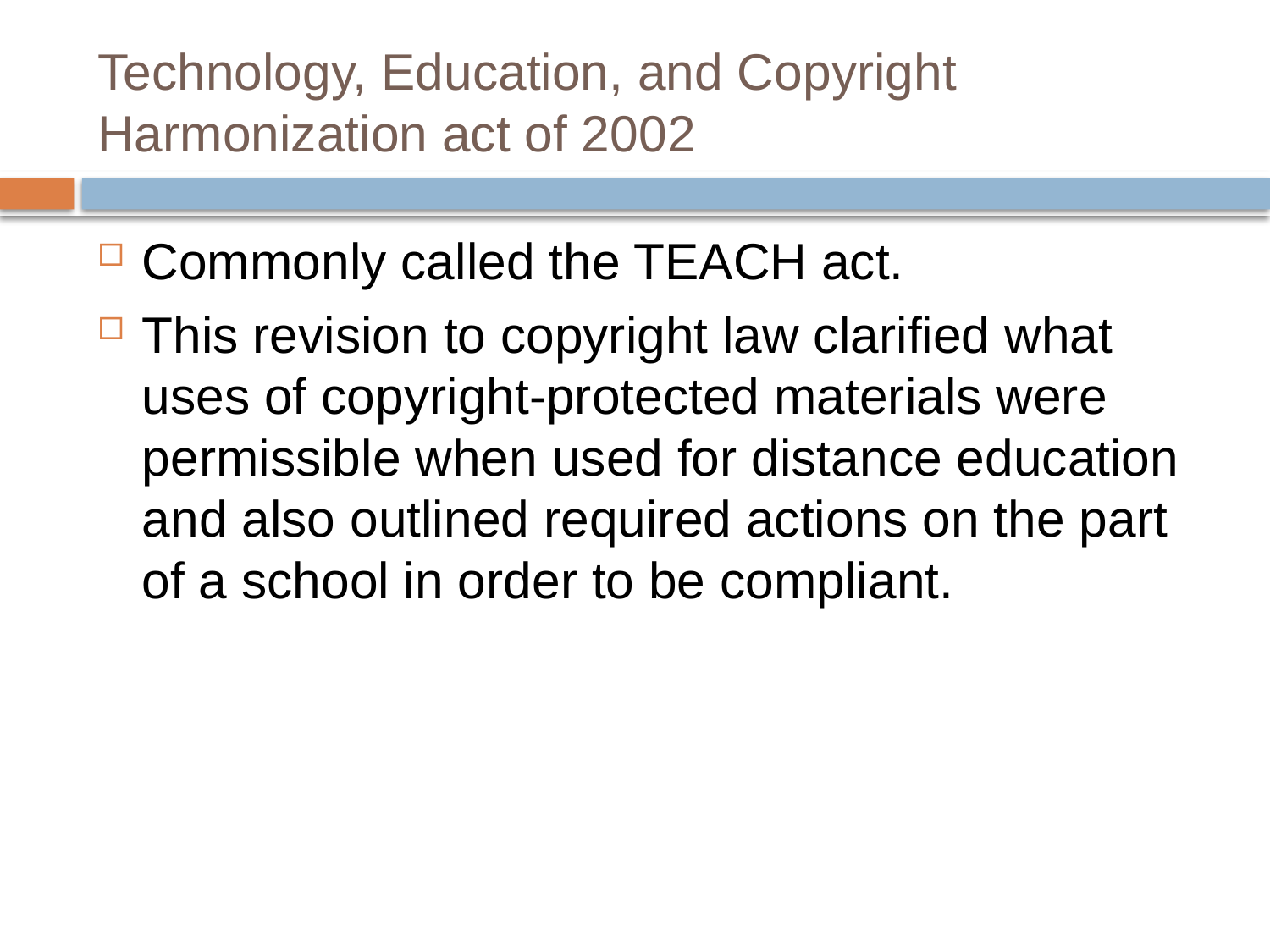

# Technology, Education, and Copyright Harmonization act of 2002
Commonly called the TEACH act.
This revision to copyright law clarified what uses of copyright-protected materials were permissible when used for distance education and also outlined required actions on the part of a school in order to be compliant.